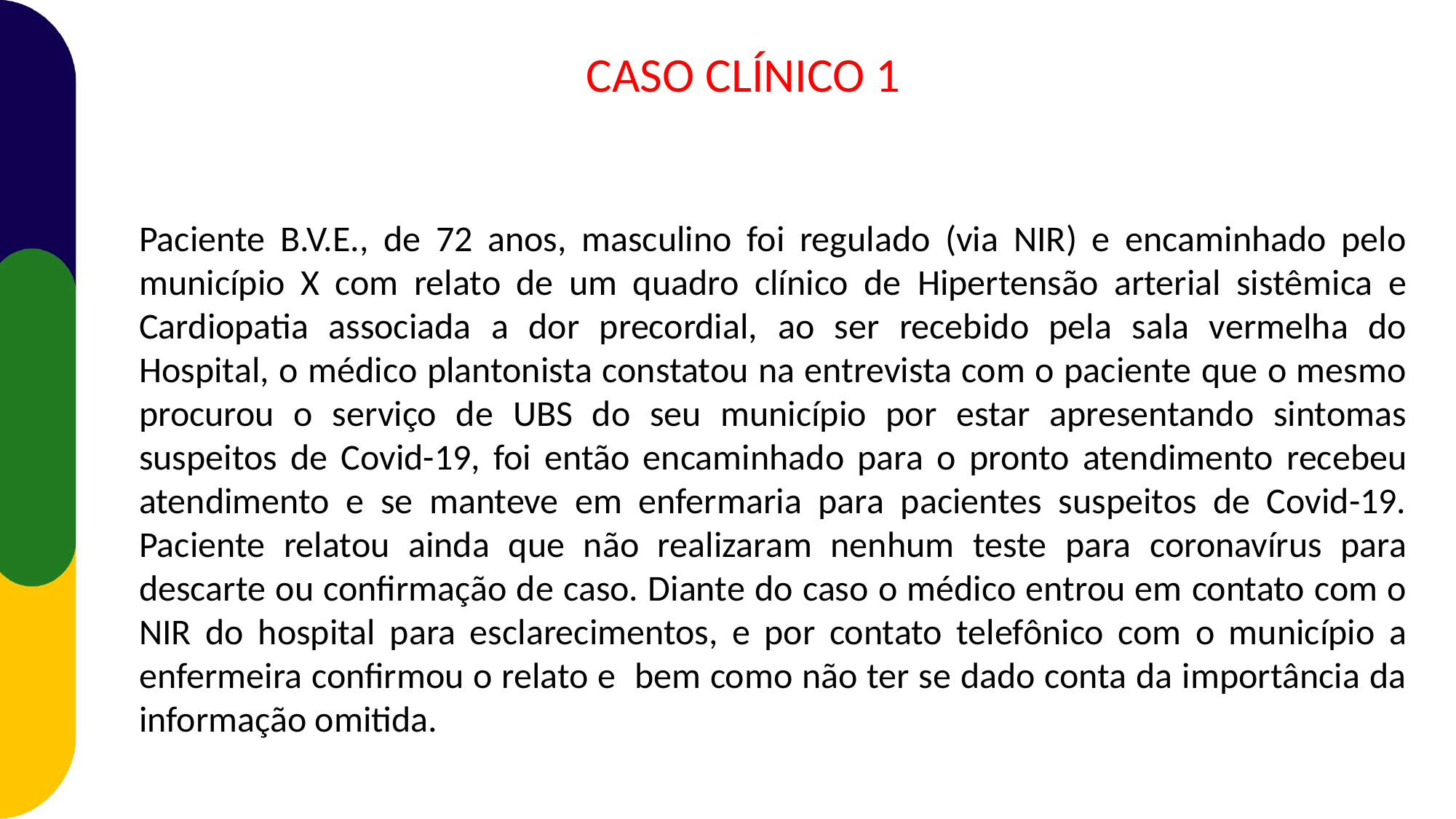

CASO CLÍNICO 1
Paciente B.V.E., de 72 anos, masculino foi regulado (via NIR) e encaminhado pelo município X com relato de um quadro clínico de Hipertensão arterial sistêmica e Cardiopatia associada a dor precordial, ao ser recebido pela sala vermelha do Hospital, o médico plantonista constatou na entrevista com o paciente que o mesmo procurou o serviço de UBS do seu município por estar apresentando sintomas suspeitos de Covid-19, foi então encaminhado para o pronto atendimento recebeu atendimento e se manteve em enfermaria para pacientes suspeitos de Covid-19. Paciente relatou ainda que não realizaram nenhum teste para coronavírus para descarte ou confirmação de caso. Diante do caso o médico entrou em contato com o NIR do hospital para esclarecimentos, e por contato telefônico com o município a enfermeira confirmou o relato e  bem como não ter se dado conta da importância da informação omitida.